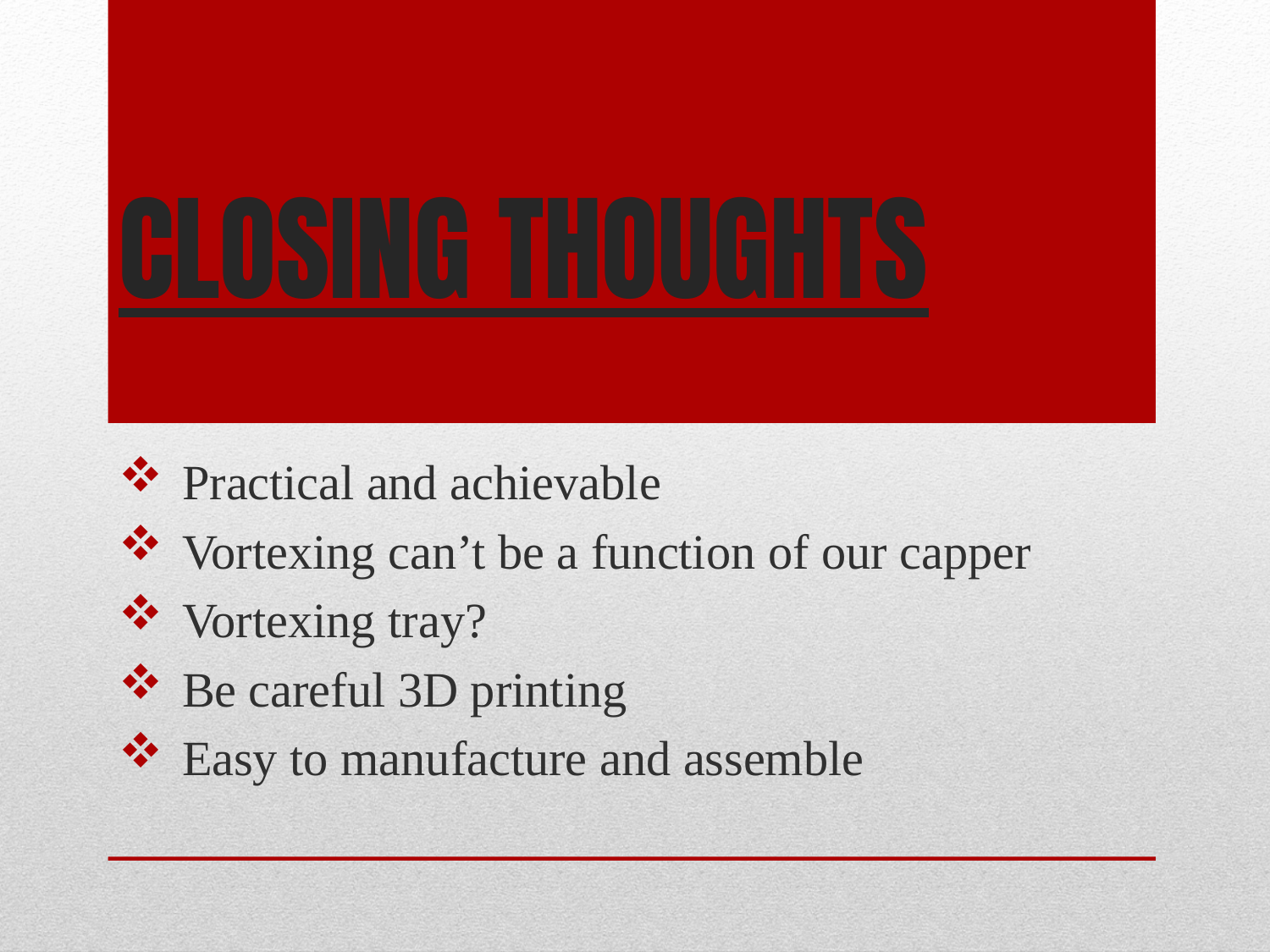

# Closing Thoughts
Practical and achievable
Vortexing can’t be a function of our capper
Vortexing tray?
Be careful 3D printing
Easy to manufacture and assemble